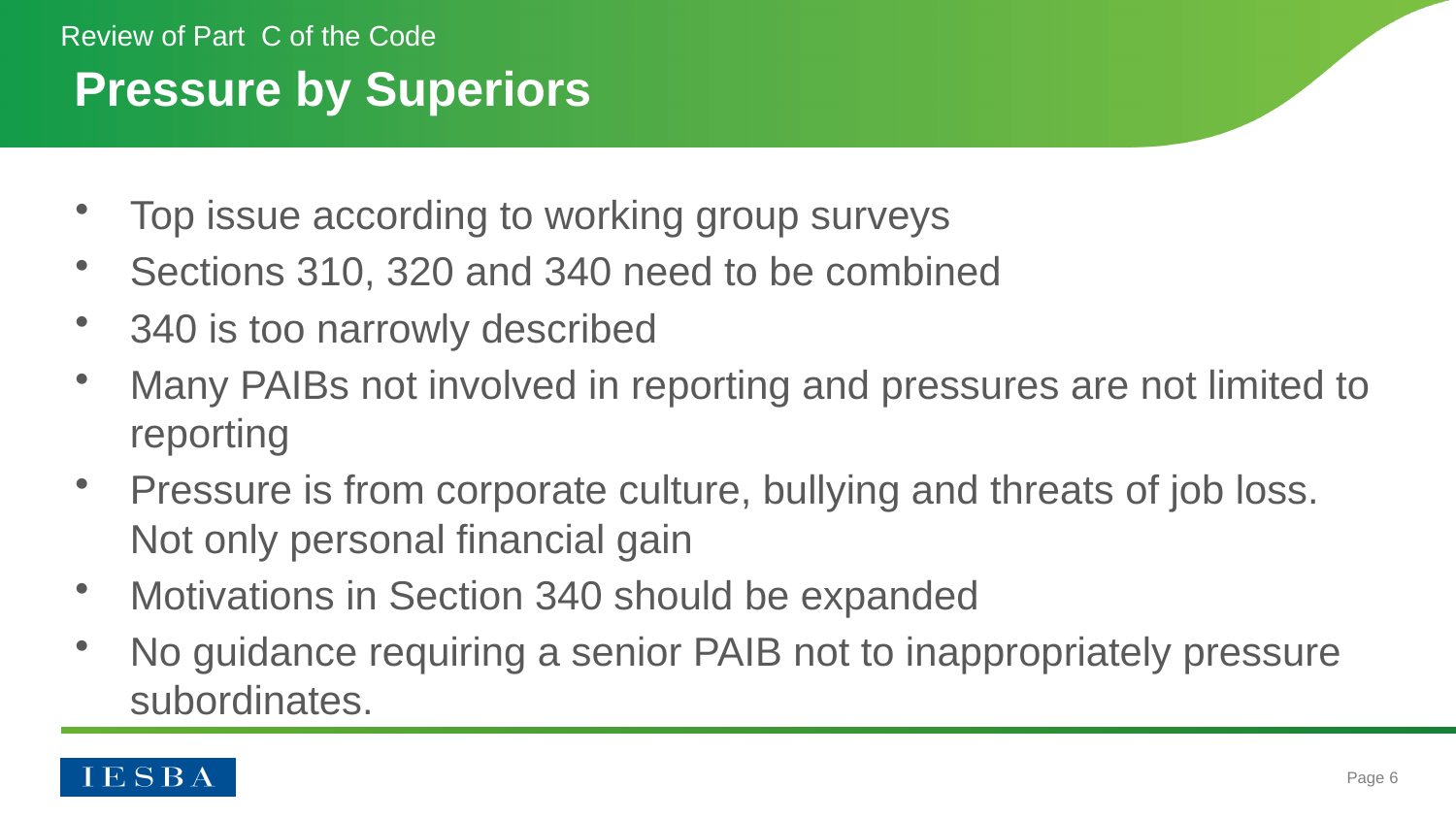

Review of Part  C of the Code

# Pressure by Superiors
Top issue according to working group surveys
Sections 310, 320 and 340 need to be combined
340 is too narrowly described
Many PAIBs not involved in reporting and pressures are not limited to reporting
Pressure is from corporate culture, bullying and threats of job loss. Not only personal financial gain
Motivations in Section 340 should be expanded
No guidance requiring a senior PAIB not to inappropriately pressure subordinates.